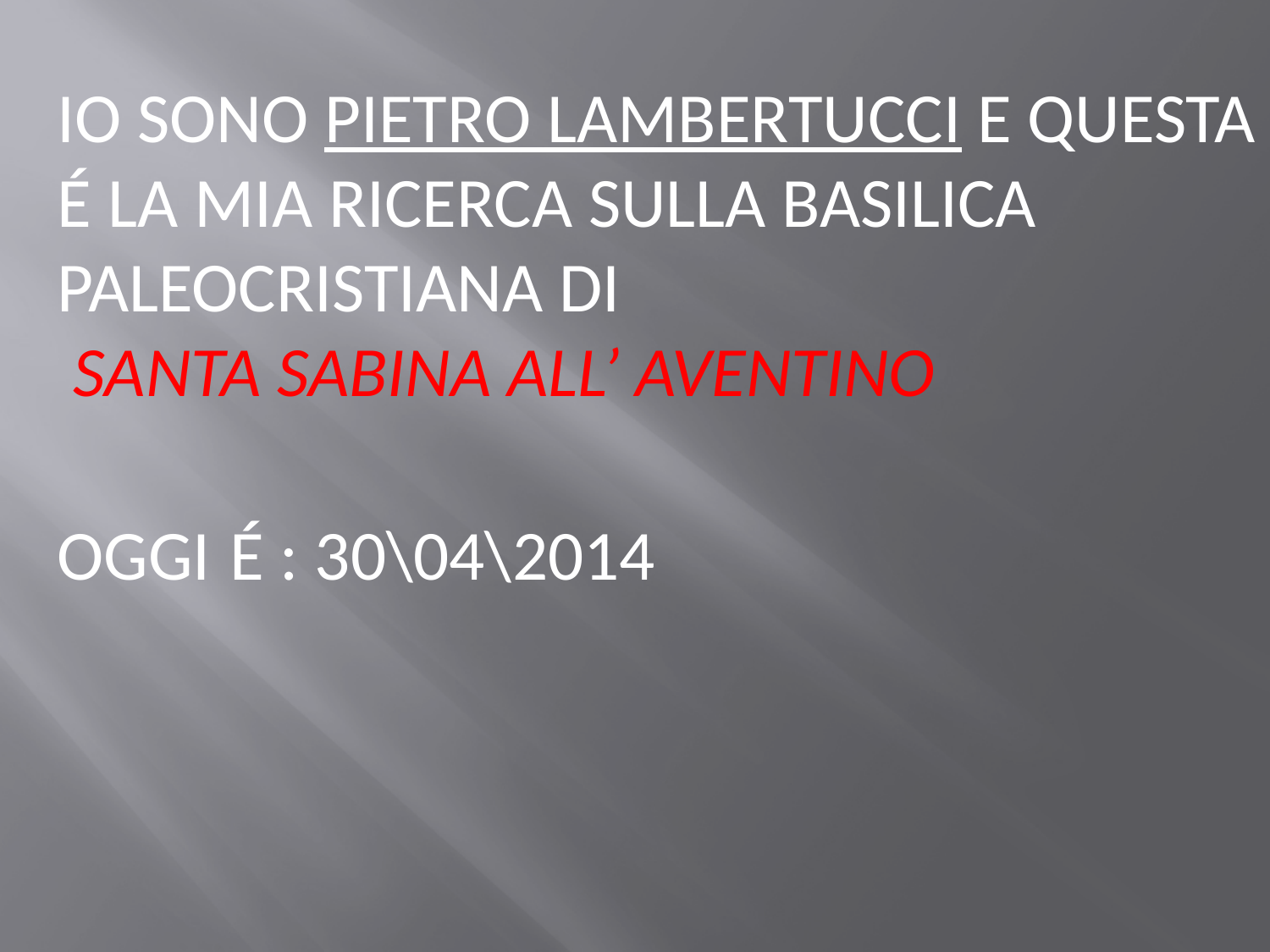

IO SONO PIETRO LAMBERTUCCI E QUESTA É LA MIA RICERCA SULLA BASILICA PALEOCRISTIANA DI
 SANTA SABINA ALL’ AVENTINO

OGGI É : 30\04\2014